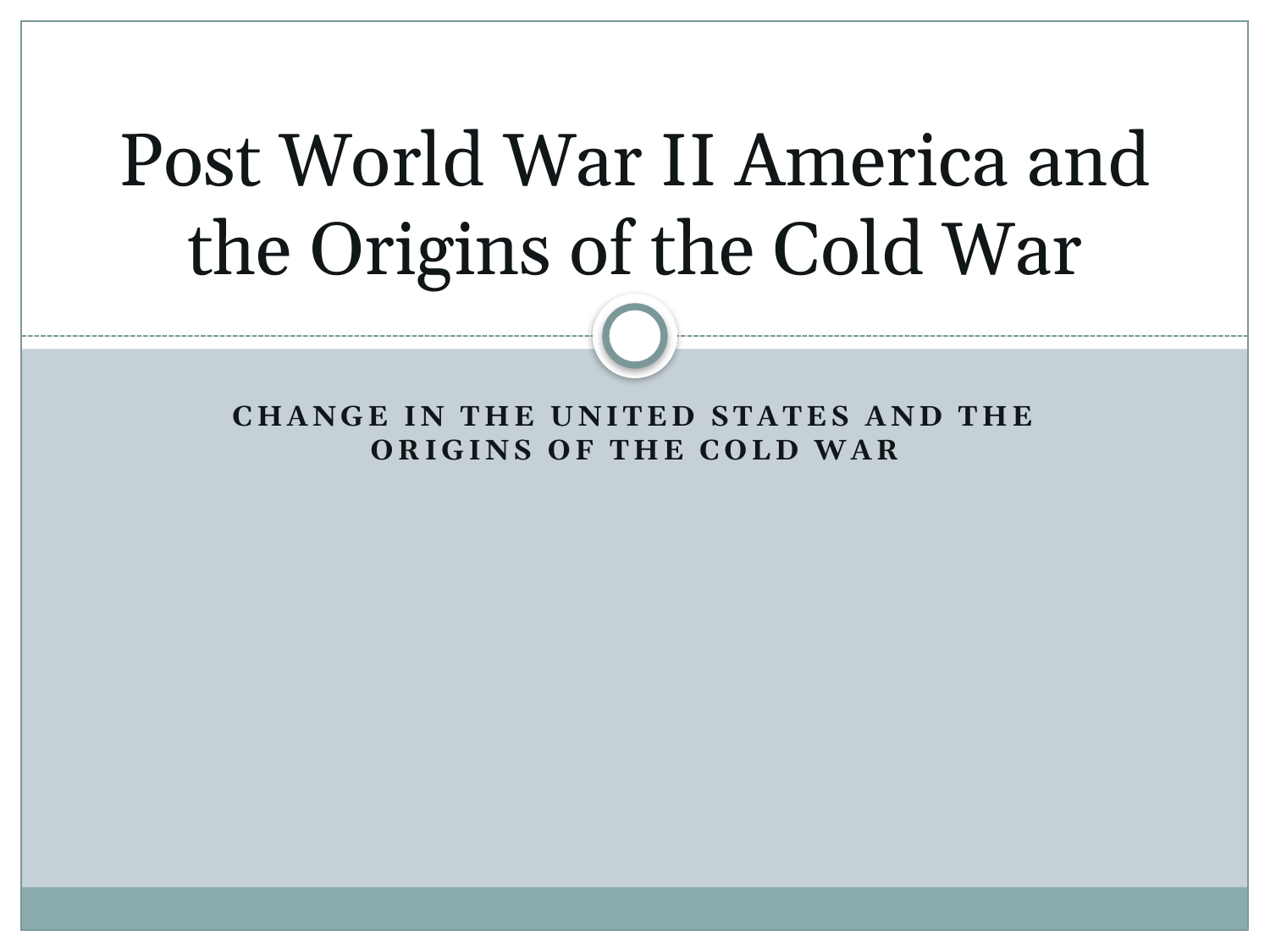

# Post World War II America and the Origins of the Cold War
Change in the United States and the origins of the cold war